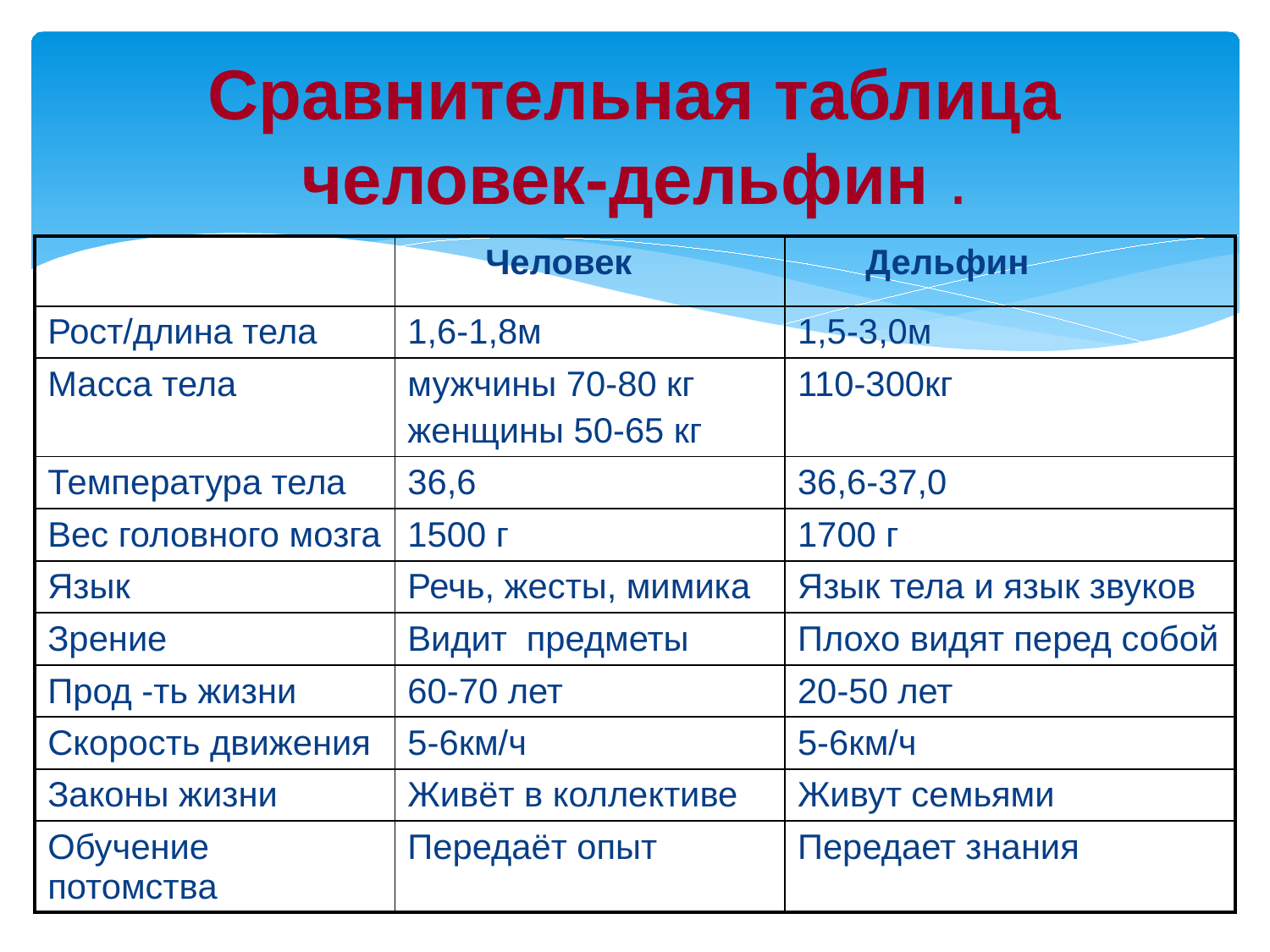

# Сравнительная таблица человек-дельфин .
|  | Человек | Дельфин |
| --- | --- | --- |
| Рост/длина тела | 1,6-1,8м | 1,5-3,0м |
| Масса тела | мужчины 70-80 кг женщины 50-65 кг | 110-300кг |
| Температура тела | 36,6 | 36,6-37,0 |
| Вес головного мозга | 1500 г | 1700 г |
| Язык | Речь, жесты, мимика | Язык тела и язык звуков |
| Зрение | Видит предметы | Плохо видят перед собой |
| Прод -ть жизни | 60-70 лет | 20-50 лет |
| Скорость движения | 5-6км/ч | 5-6км/ч |
| Законы жизни | Живёт в коллективе | Живут семьями |
| Обучение потомства | Передаёт опыт | Передает знания |